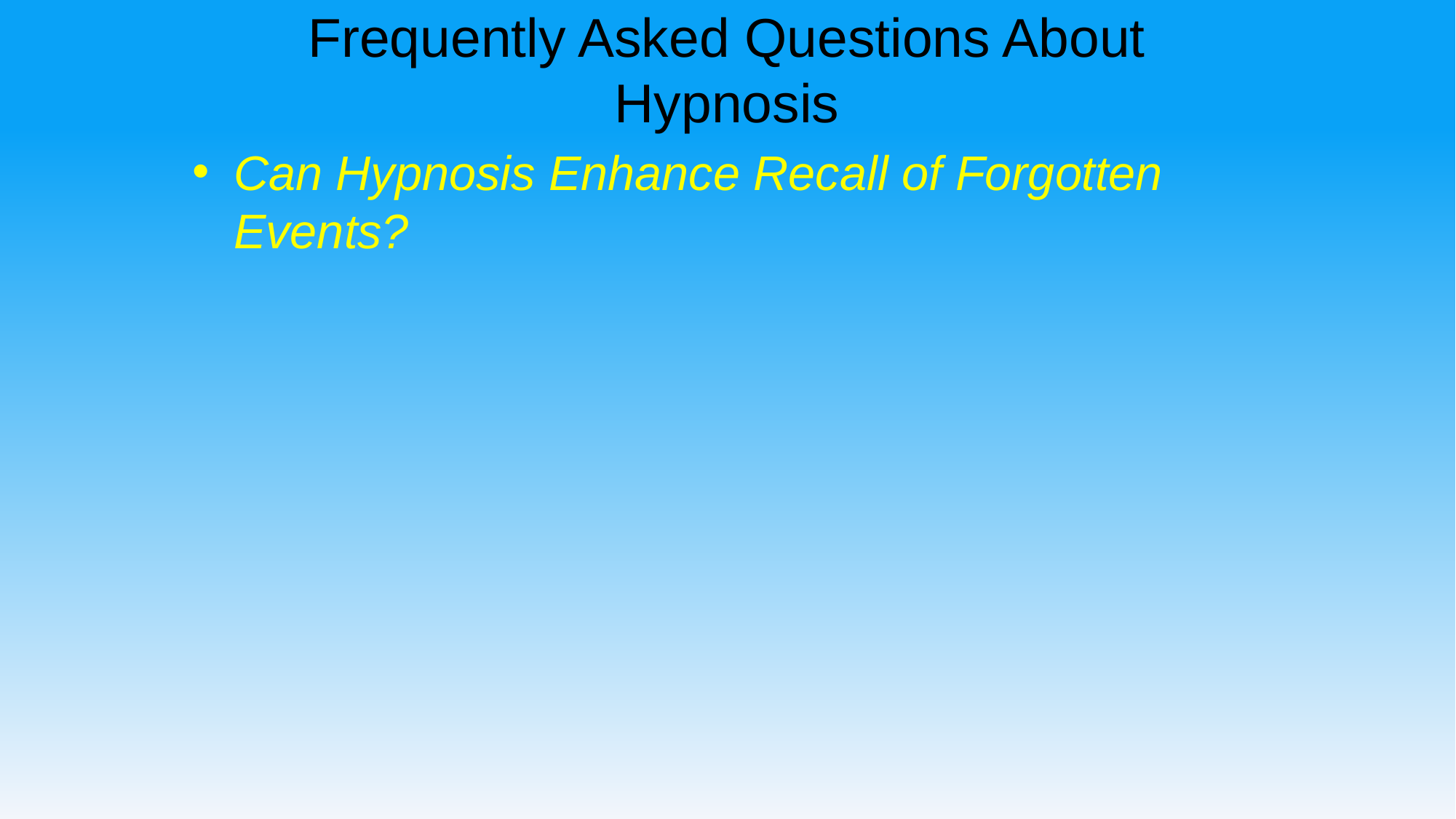

# Frequently Asked Questions About Hypnosis
Can Hypnosis Enhance Recall of Forgotten Events?